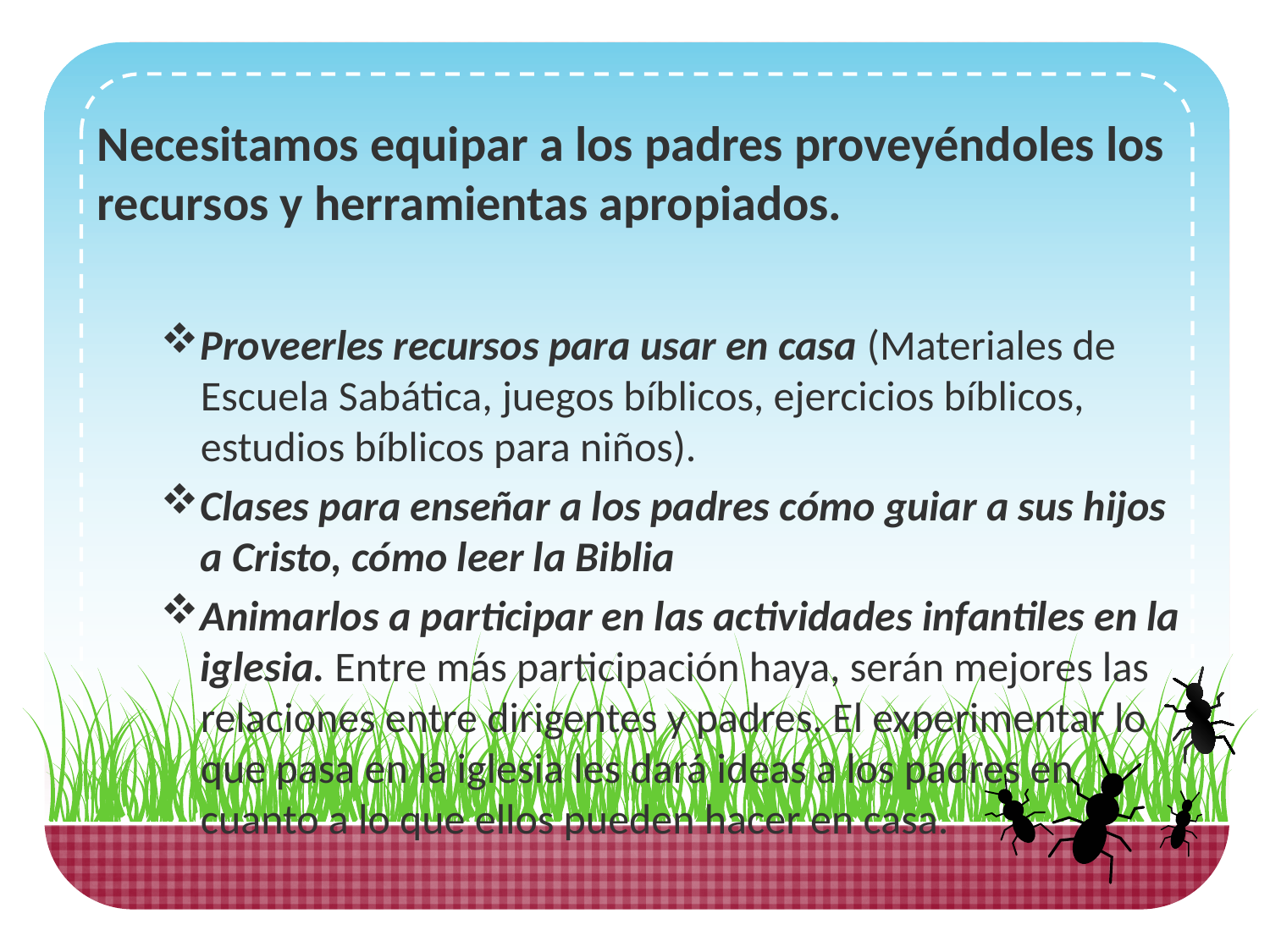

Necesitamos equipar a los padres proveyéndoles los recursos y herramientas apropiados.

Proveerles recursos para usar en casa (Materiales de Escuela Sabática, juegos bíblicos, ejercicios bíblicos, estudios bíblicos para niños).
Clases para enseñar a los padres cómo guiar a sus hijos a Cristo, cómo leer la Biblia
Animarlos a participar en las actividades infantiles en la iglesia. Entre más participación haya, serán mejores las relaciones entre dirigentes y padres. El experimentar lo que pasa en la iglesia les dará ideas a los padres en cuanto a lo que ellos pueden hacer en casa.